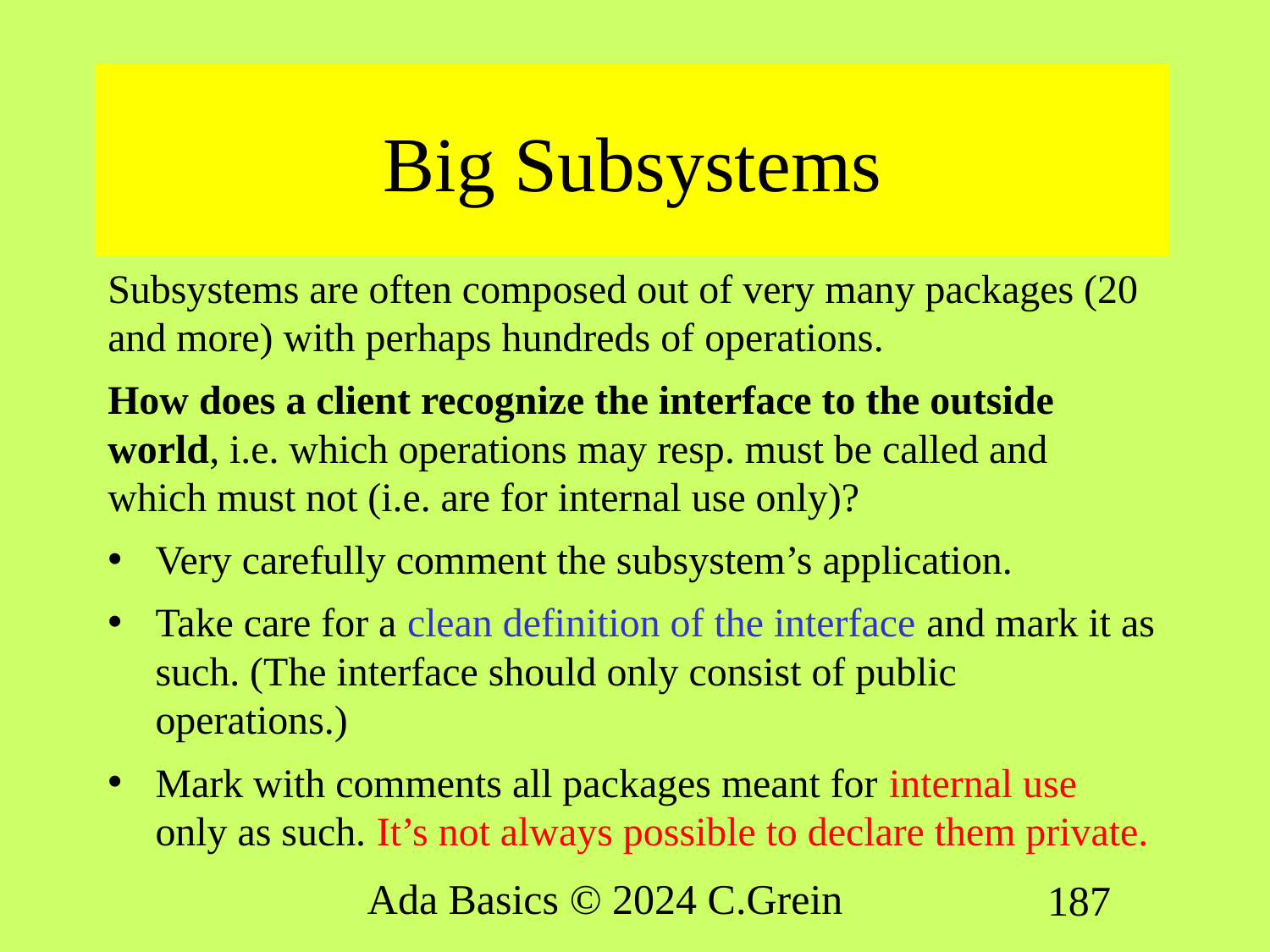

# Big Subsystems
Subsystems are often composed out of very many packages (20 and more) with perhaps hundreds of operations.
How does a client recognize the interface to the outside world, i.e. which operations may resp. must be called and which must not (i.e. are for internal use only)?
Very carefully comment the subsystem’s application.
Take care for a clean definition of the interface and mark it as such. (The interface should only consist of public operations.)
Mark with comments all packages meant for internal use only as such. It’s not always possible to declare them private.
Ada Basics © 2024 C.Grein
187